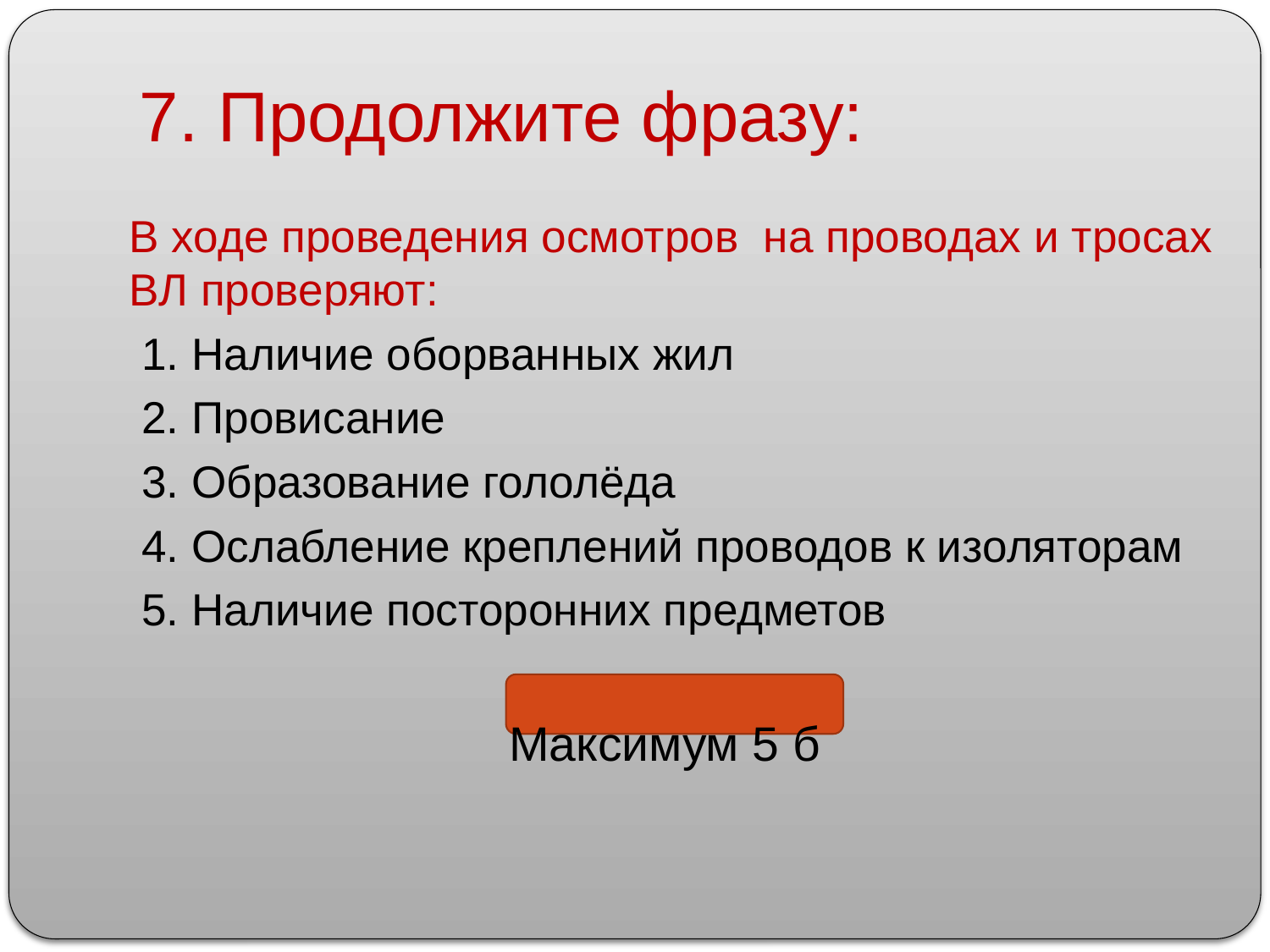

# 7. Продолжите фразу:
   В ходе проведения осмотров  на проводах и тросах ВЛ проверяют:
    1. Наличие оборванных жил
    2. Провисание
    3. Образование гололёда
    4. Ослабление креплений проводов к изоляторам
    5. Наличие посторонних предметов

Максимум 5 б